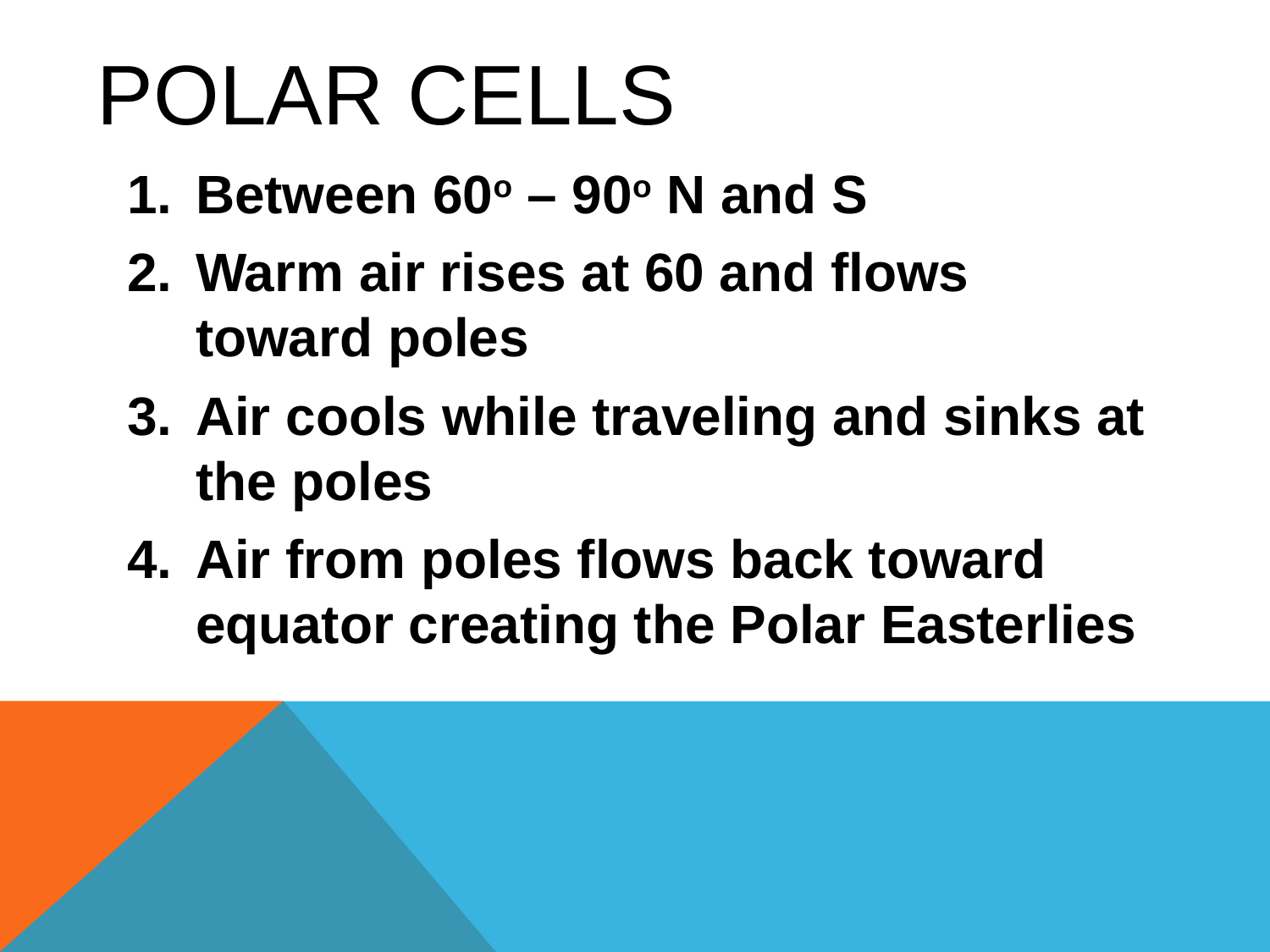

# polar cells
Between 60o – 90o N and S
Warm air rises at 60 and flows toward poles
Air cools while traveling and sinks at the poles
Air from poles flows back toward equator creating the Polar Easterlies